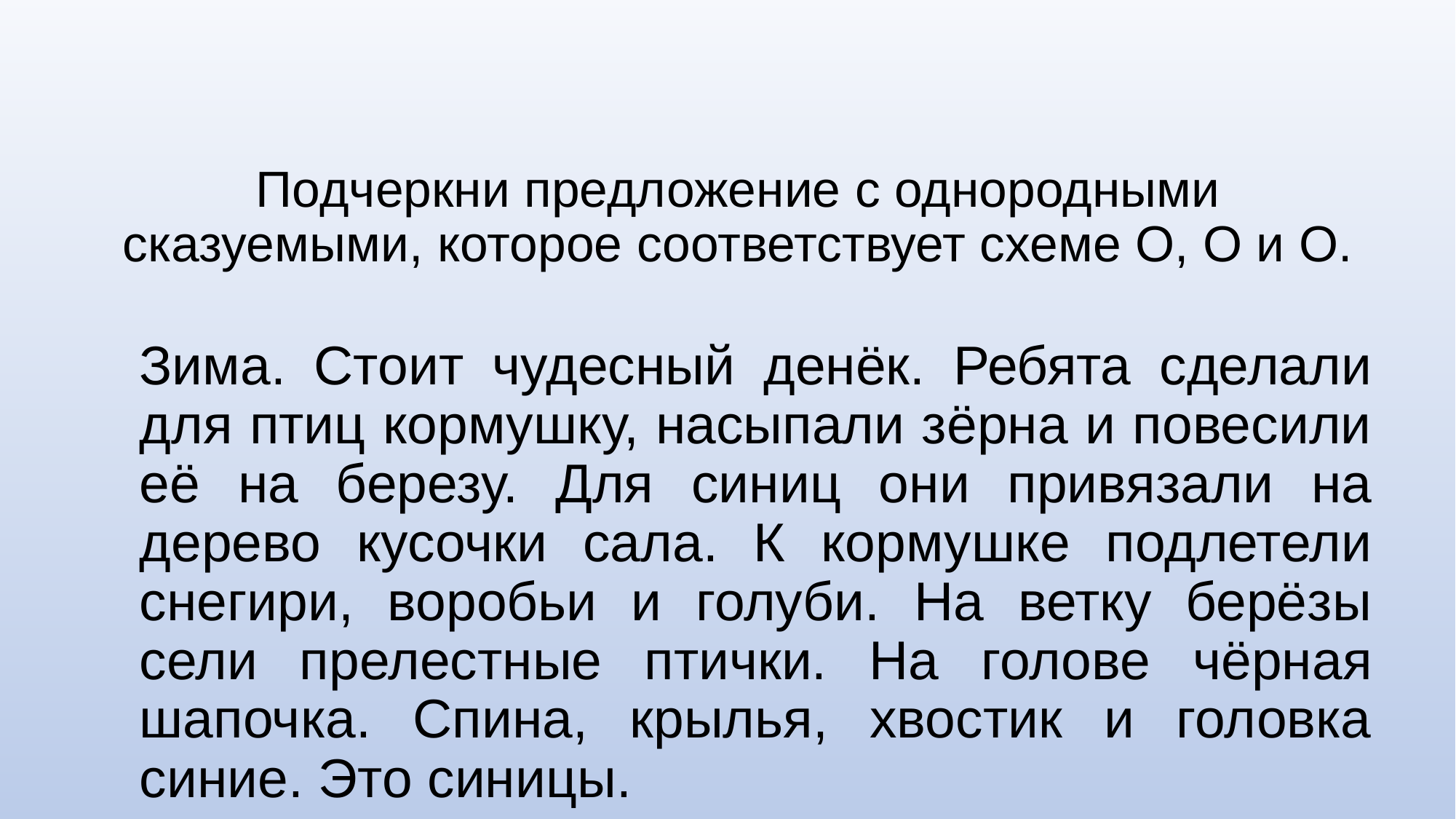

# Подчеркни предложение с однородными сказуемыми, которое соответствует схеме О, О и О.
Зима. Стоит чудесный денёк. Ребята сделали для птиц кормушку, насыпали зёрна и повесили её на березу. Для синиц они привязали на дерево кусочки сала. К кормушке подлетели снегири, воробьи и голуби. На ветку берёзы сели прелестные птички. На голове чёрная шапочка. Спина, крылья, хвостик и головка синие. Это синицы.